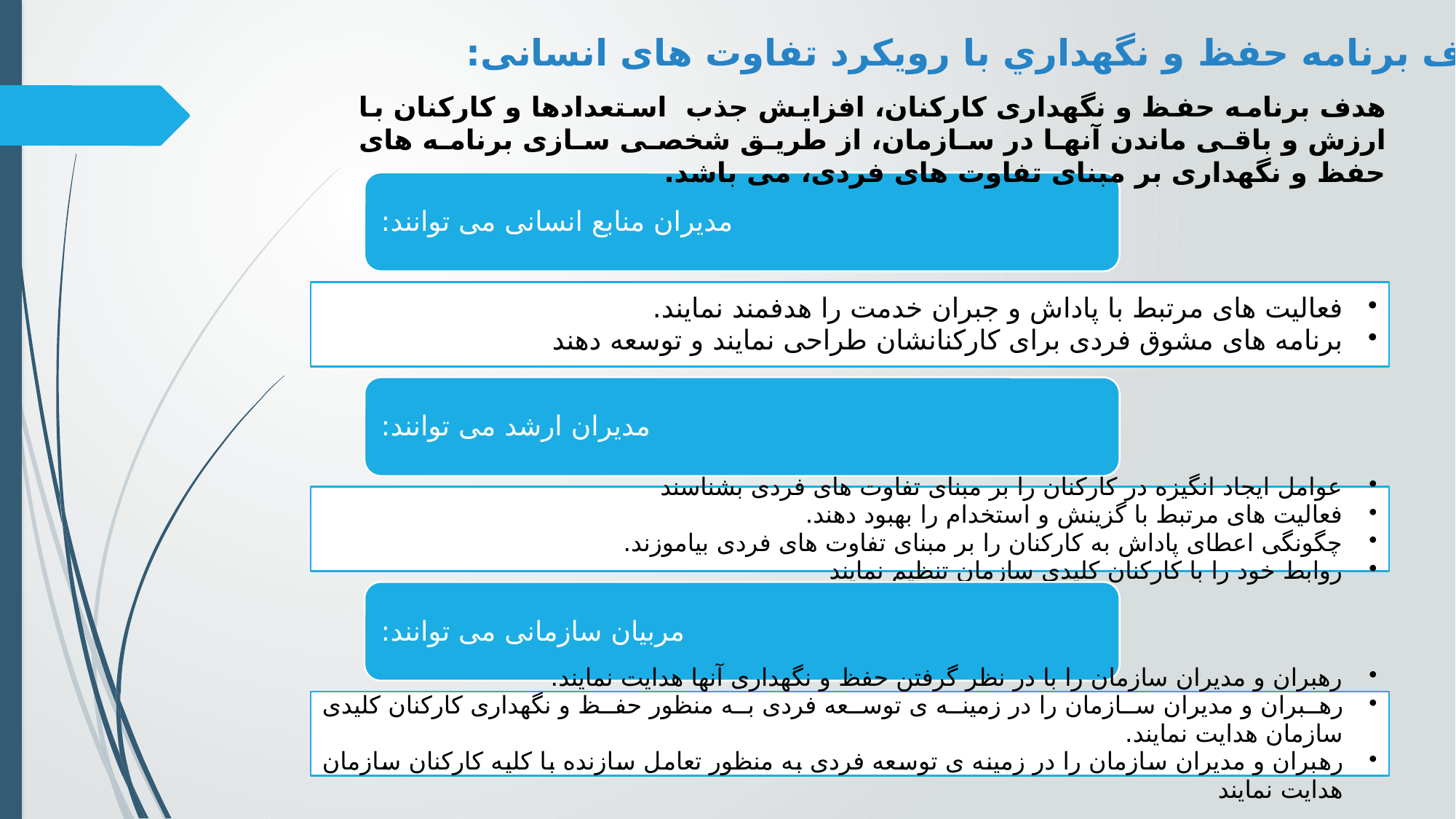

اهداف برنامه‌ حفظ‌ و نگهداري با رویکرد تفاوت های انسانی‌:
هدف برنامه حفظ و نگهداری کارکنان، افزایش جذب  استعدادها و کارکنان با ارزش و باقی ماندن آنها در سازمان، از طریق شخصی سازی برنامه های حفظ و نگهداری بر مبنای تفاوت های فردی، می باشد.
مدیران منابع انسانی می توانند:
فعالیت های مرتبط با پاداش و جبران خدمت را هدفمند نمایند.
برنامه های مشوق فردی برای کارکنانشان طراحی نمایند و توسعه دهند
مدیران ارشد می توانند:
عوامل ایجاد انگیزه در کارکنان را بر مبنای تفاوت های فردی بشناسند
فعالیت های مرتبط با گزینش و استخدام را بهبود دهند.
مربیان سازمانی می توانند:
رهبران و مدیران سازمان را با در نظر گرفتن حفظ و نگهداری آنها هدایت نمایند.
چگونگی اعطای پاداش به کارکنان را بر مبنای تفاوت های فردی بیاموزند.
روابط خود را با کارکنان کلیدی سازمان تنظیم نمایند